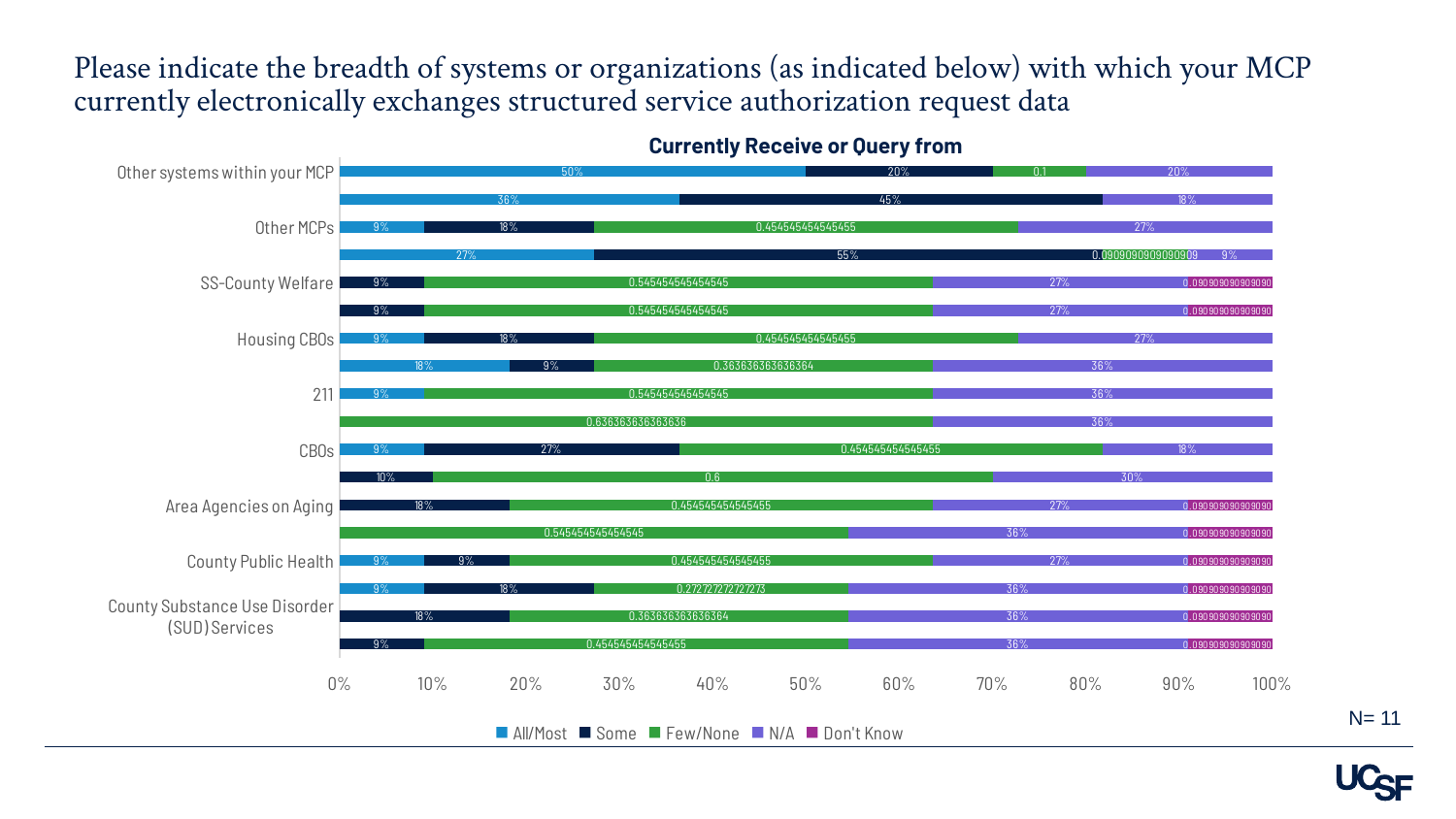

# Please indicate the breadth of systems or organizations (as indicated below) with which your MCP currently electronically exchanges structured service authorization request data
Currently Receive or Query from

### Chart

| Category | All/Most | Some | Few/None | N/A | Don't Know |
|---|---|---|---|---|---|
| Other systems within your MCP | 0.5 | 0.2 | 0.1 | 0.2 | None |
| Hospitals | 0.36363636363636365 | 0.45454545454545453 | None | 0.18181818181818182 | None |
| Other MCPs | 0.09090909090909091 | 0.18181818181818182 | 0.45454545454545453 | 0.2727272727272727 | None |
| ECM/CS Providers | 0.2727272727272727 | 0.5454545454545454 | 0.09090909090909091 | 0.09090909090909091 | None |
| SS-County Welfare | None | 0.09090909090909091 | 0.5454545454545454 | 0.2727272727272727 | 0.09090909090909091 |
| SS-Benefits | None | 0.09090909090909091 | 0.5454545454545454 | 0.2727272727272727 | 0.09090909090909091 |
| Housing CBOs | 0.09090909090909091 | 0.18181818181818182 | 0.45454545454545453 | 0.2727272727272727 | None |
| Continuum of Care (CoC) | 0.18181818181818182 | 0.09090909090909091 | 0.36363636363636365 | 0.36363636363636365 | None |
| 211 | 0.09090909090909091 | None | 0.5454545454545454 | 0.36363636363636365 | None |
| Criminal / Legal Institutions | None | None | 0.6363636363636364 | 0.36363636363636365 | None |
| CBOs | 0.09090909090909091 | 0.2727272727272727 | 0.45454545454545453 | 0.18181818181818182 | None |
| Schools/Local Education Agencies (LEAs) | None | 0.1 | 0.6 | 0.3 | None |
| Area Agencies on Aging | None | 0.18181818181818182 | 0.45454545454545453 | 0.2727272727272727 | 0.09090909090909091 |
| Regional Centers | None | None | 0.5454545454545454 | 0.36363636363636365 | 0.09090909090909091 |
| County Public Health | 0.09090909090909091 | 0.09090909090909091 | 0.45454545454545453 | 0.2727272727272727 | 0.09090909090909091 |
| County Behavioral Health | 0.09090909090909091 | 0.18181818181818182 | 0.2727272727272727 | 0.36363636363636365 | 0.09090909090909091 |
| County Substance Use Disorder (SUD) Services | None | 0.18181818181818182 | 0.36363636363636365 | 0.36363636363636365 | 0.09090909090909091 |
| WIC | None | 0.09090909090909091 | 0.45454545454545453 | 0.36363636363636365 | 0.09090909090909091 |
N= 11